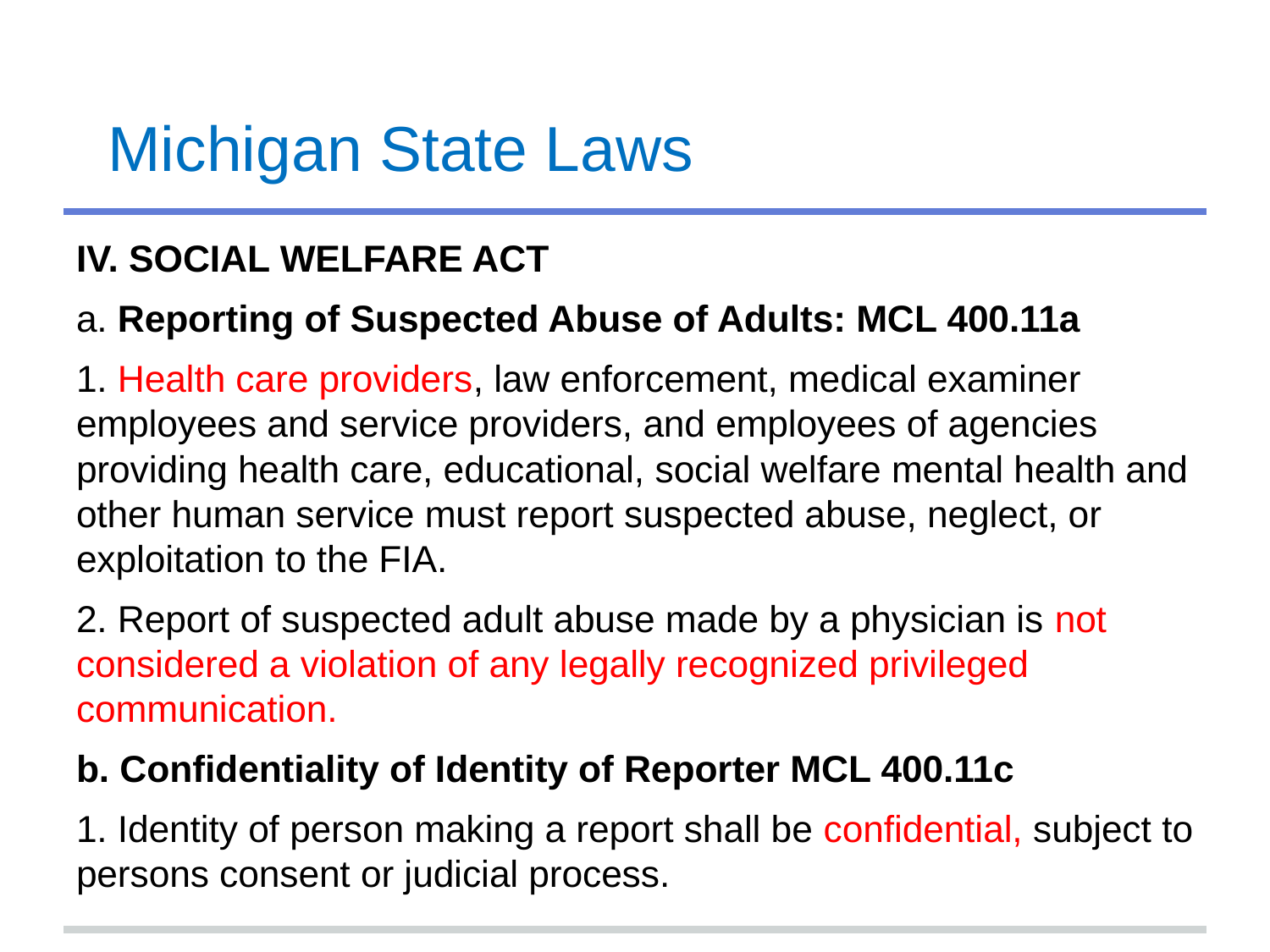

# Michigan State Laws
IV. SOCIAL WELFARE ACT
a. Reporting of Suspected Abuse of Adults: MCL 400.11a
1. Health care providers, law enforcement, medical examiner employees and service providers, and employees of agencies providing health care, educational, social welfare mental health and other human service must report suspected abuse, neglect, or exploitation to the FIA.
2. Report of suspected adult abuse made by a physician is not considered a violation of any legally recognized privileged communication.
b. Confidentiality of Identity of Reporter MCL 400.11c
1. Identity of person making a report shall be confidential, subject to persons consent or judicial process.